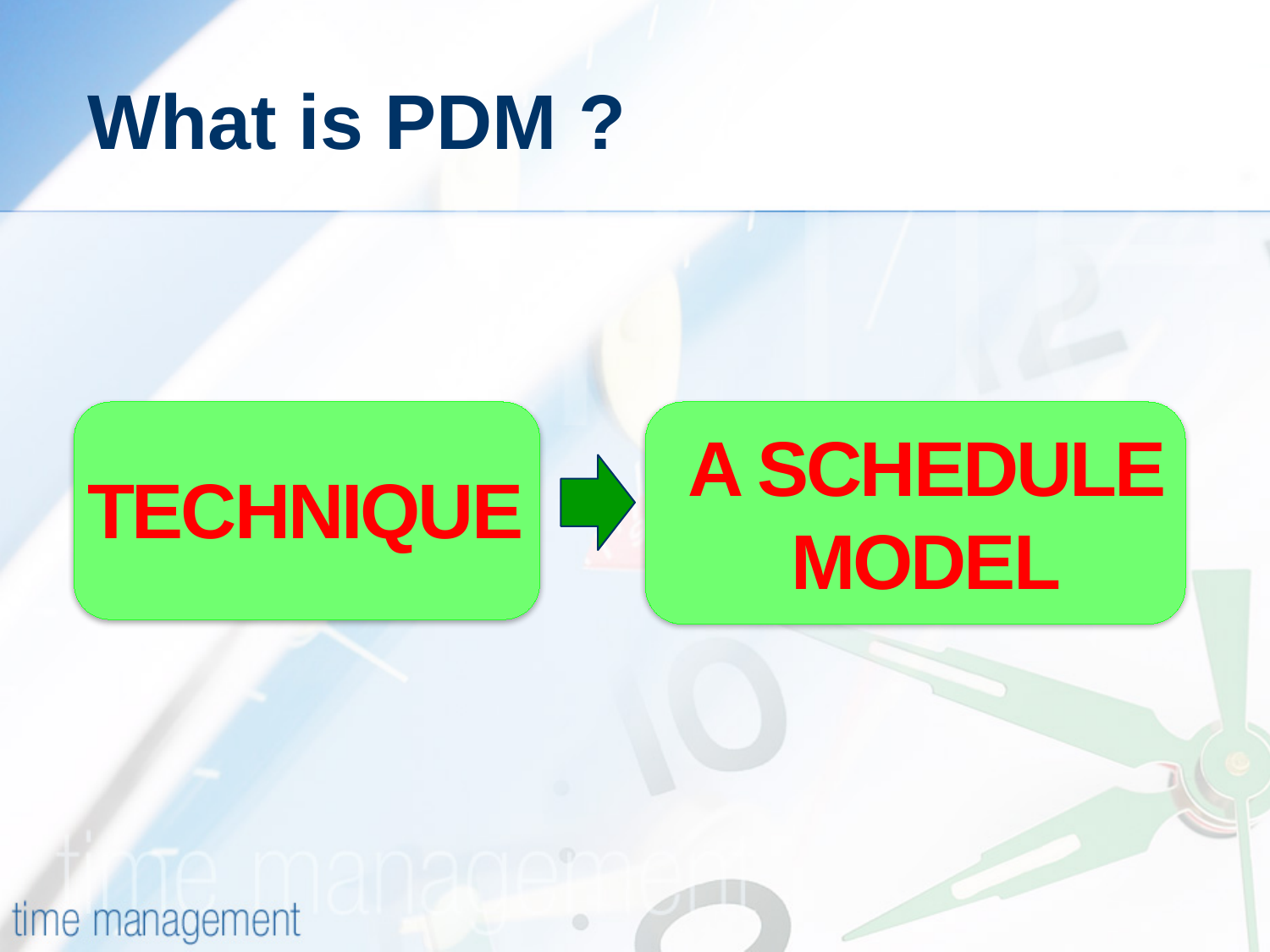

# What is PDM ?

A SCHEDULE MODEL
TECHNIQUE